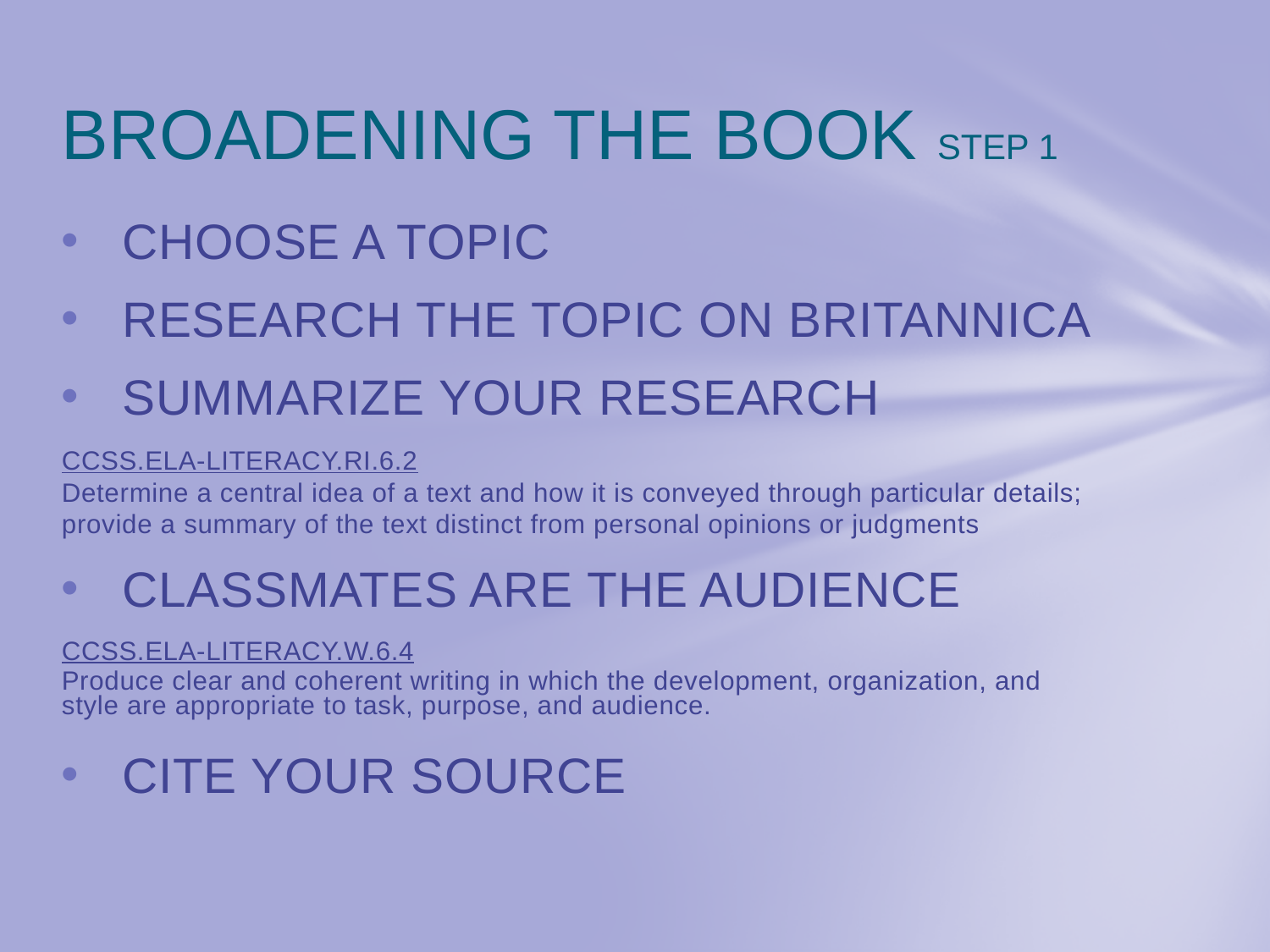

# BROADENING THE BOOK STEP 1
CHOOSE A TOPIC
RESEARCH THE TOPIC ON BRITANNICA
SUMMARIZE YOUR RESEARCH
CCSS.ELA-LITERACY.RI.6.2
Determine a central idea of a text and how it is conveyed through particular details; provide a summary of the text distinct from personal opinions or judgments
CLASSMATES ARE THE AUDIENCE
CCSS.ELA-LITERACY.W.6.4
Produce clear and coherent writing in which the development, organization, and style are appropriate to task, purpose, and audience.
CITE YOUR SOURCE